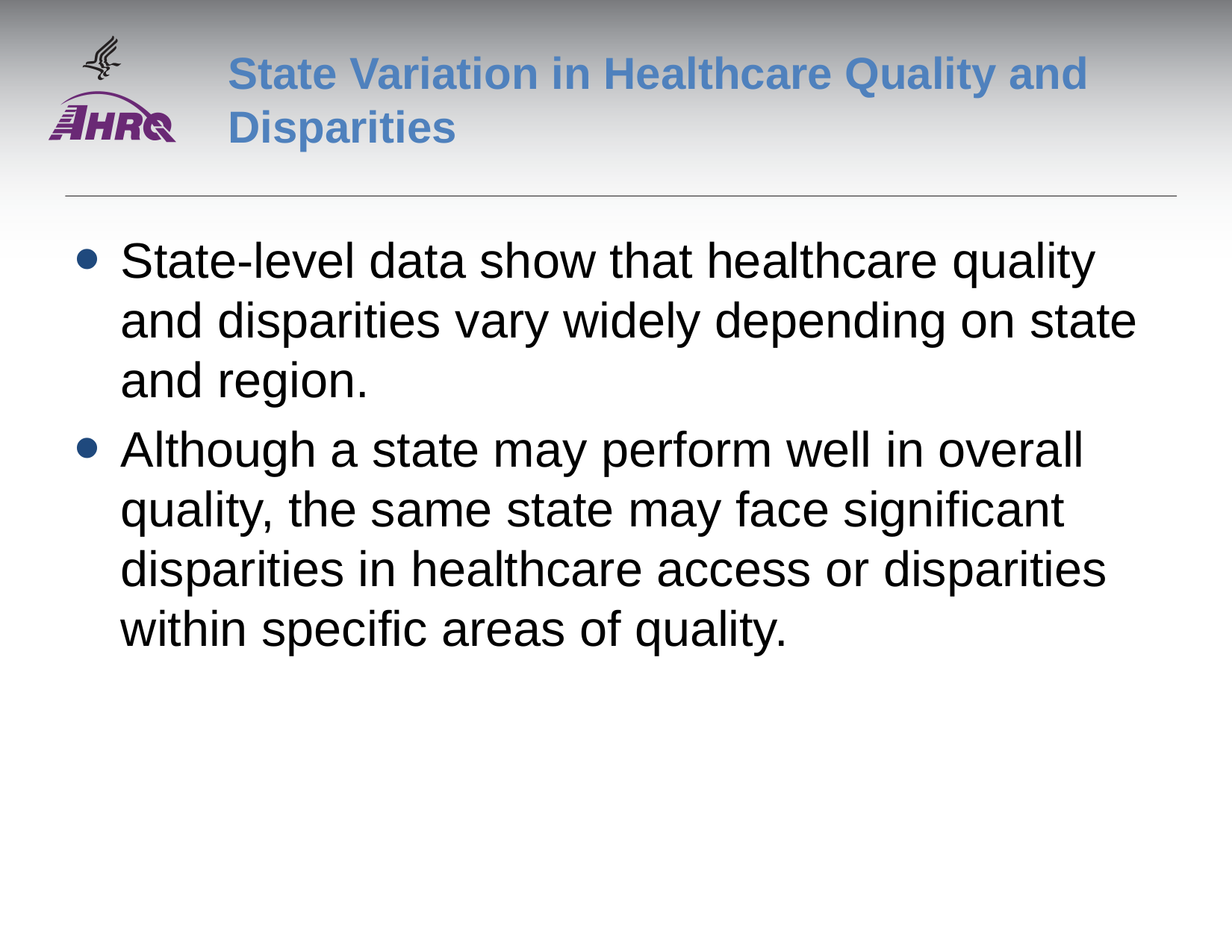

# State Variation in Healthcare Quality and Disparities
State-level data show that healthcare quality and disparities vary widely depending on state and region.
Although a state may perform well in overall quality, the same state may face significant disparities in healthcare access or disparities within specific areas of quality.